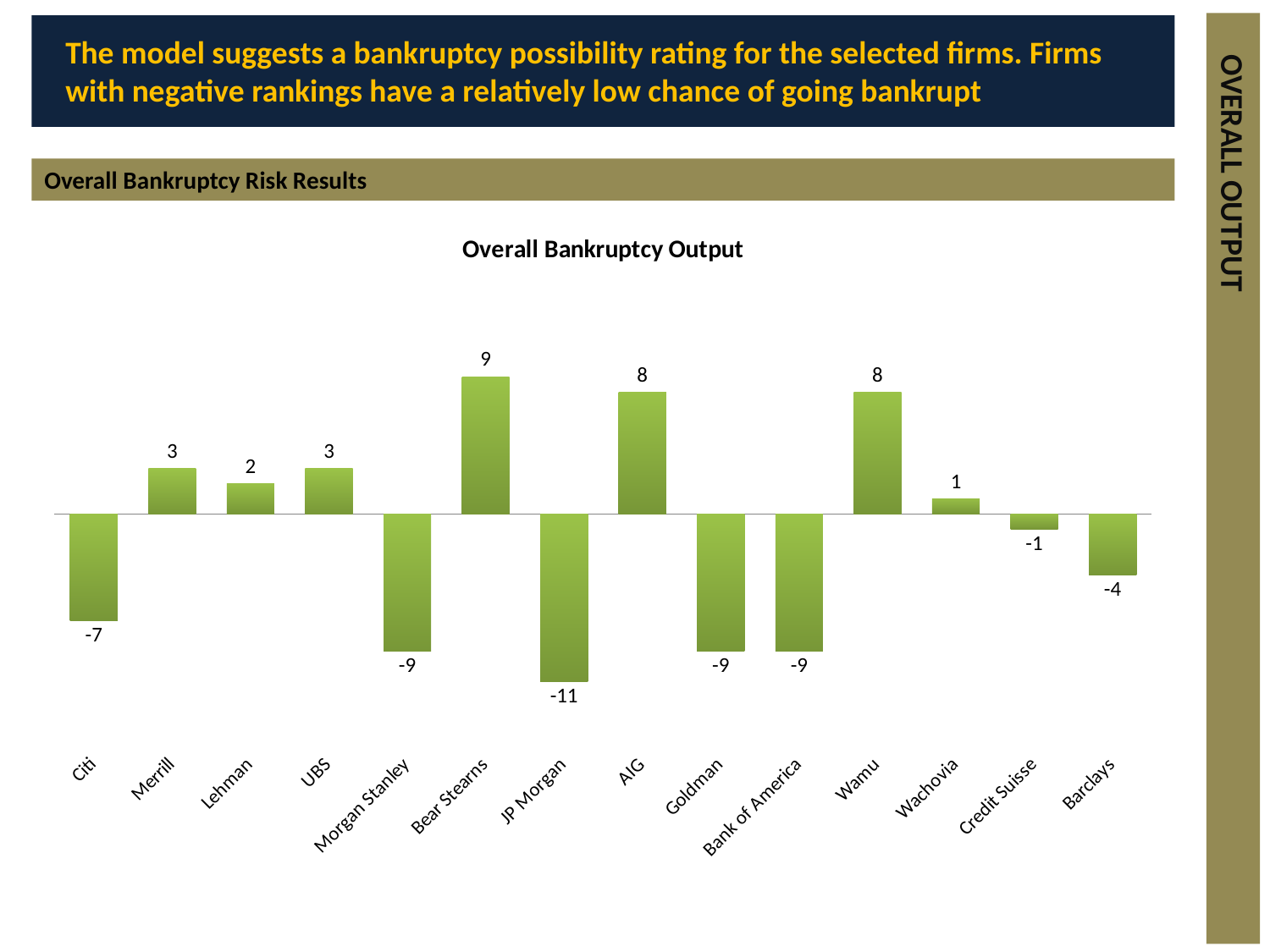

The model suggests a bankruptcy possibility rating for the selected firms. Firms with negative rankings have a relatively low chance of going bankrupt
Overall Bankruptcy Risk Results

### Chart:

| Category | Overall Bankruptcy Output |
|---|---|
| Citi | -7.0 |
| Merrill | 3.0 |
| Lehman | 2.0 |
| UBS | 3.0 |
| Morgan Stanley | -9.0 |
| Bear Stearns | 9.0 |
| JP Morgan | -11.0 |
| AIG | 8.0 |
| Goldman | -9.0 |
| Bank of America | -9.0 |
| Wamu | 8.0 |
| Wachovia | 1.0 |
| Credit Suisse | -1.0 |
| Barclays | -4.0 |
OVERALL OUTPUT